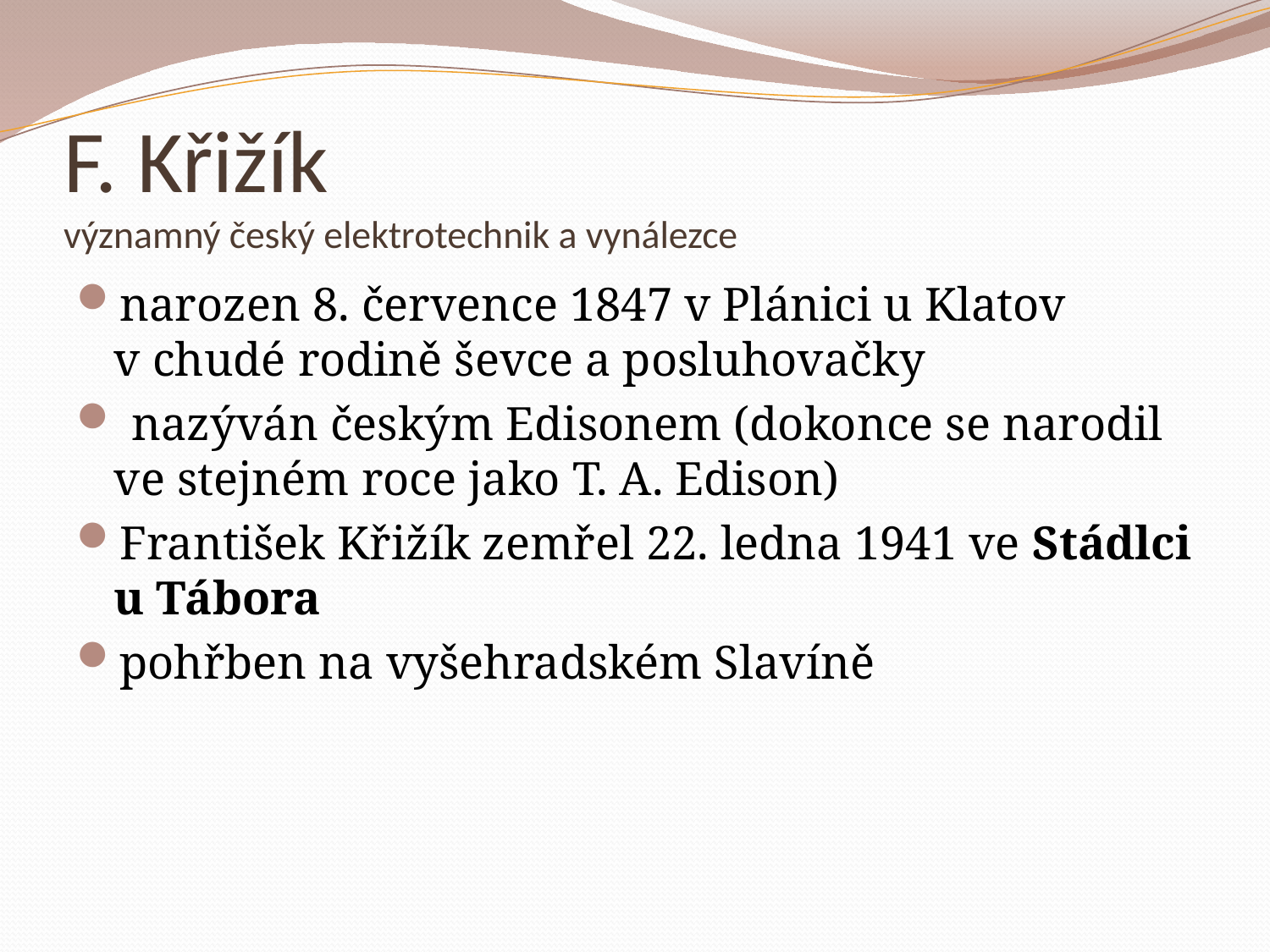

# F. Křižík významný český elektrotechnik a vynálezce
narozen 8. července 1847 v Plánici u Klatov v chudé rodině ševce a posluhovačky
 nazýván českým Edisonem (dokonce se narodil ve stejném roce jako T. A. Edison)
František Křižík zemřel 22. ledna 1941 ve Stádlci u Tábora
pohřben na vyšehradském Slavíně